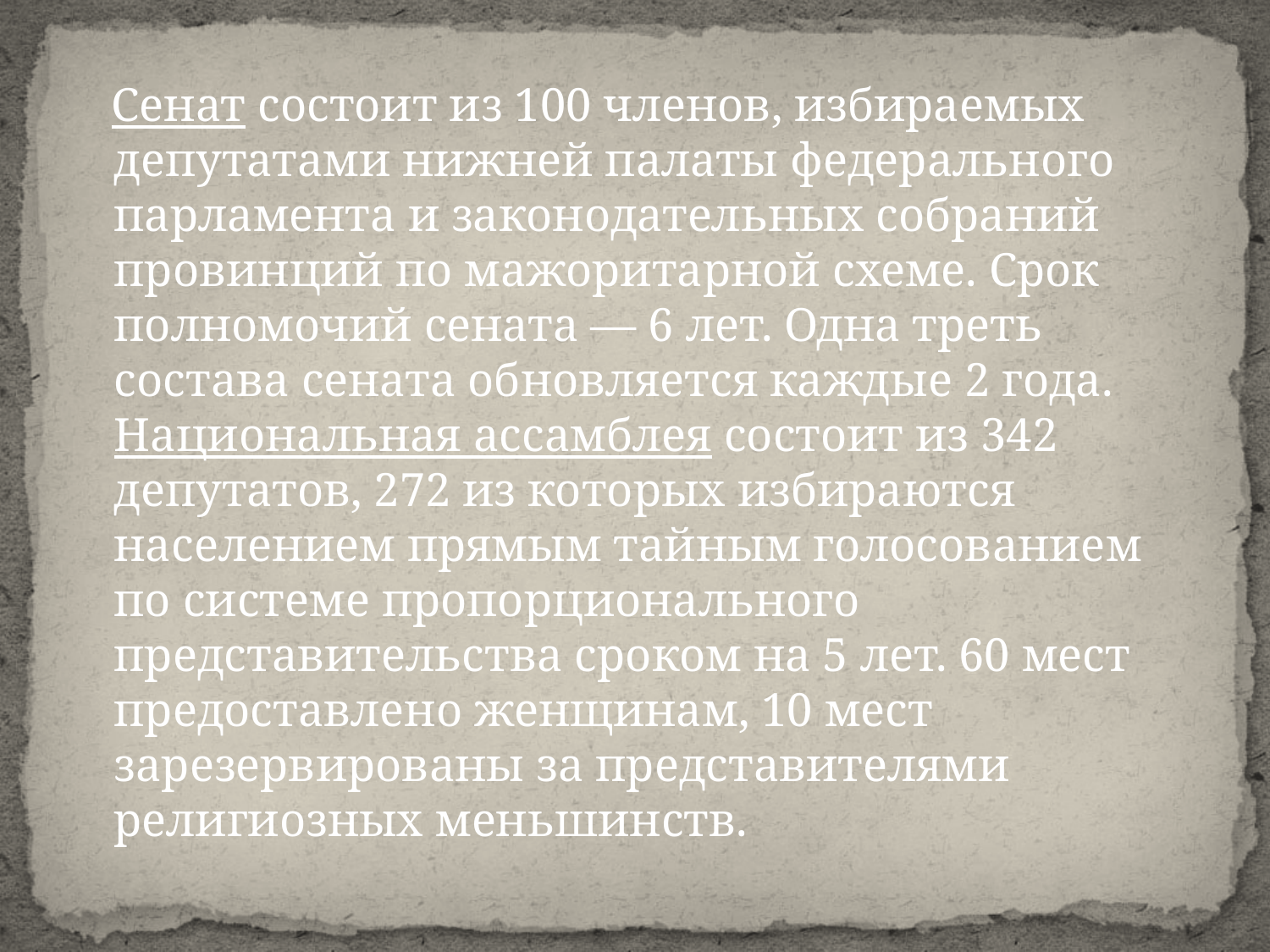

Сенат состоит из 100 членов, избираемых депутатами нижней палаты федерального парламента и законодательных собраний провинций по мажоритарной схеме. Срок полномочий сената — 6 лет. Одна треть состава сената обновляется каждые 2 года. Национальная ассамблея состоит из 342 депутатов, 272 из которых избираются населением прямым тайным голосованием по системе пропорционального представительства сроком на 5 лет. 60 мест предоставлено женщинам, 10 мест зарезервированы за представителями религиозных меньшинств.